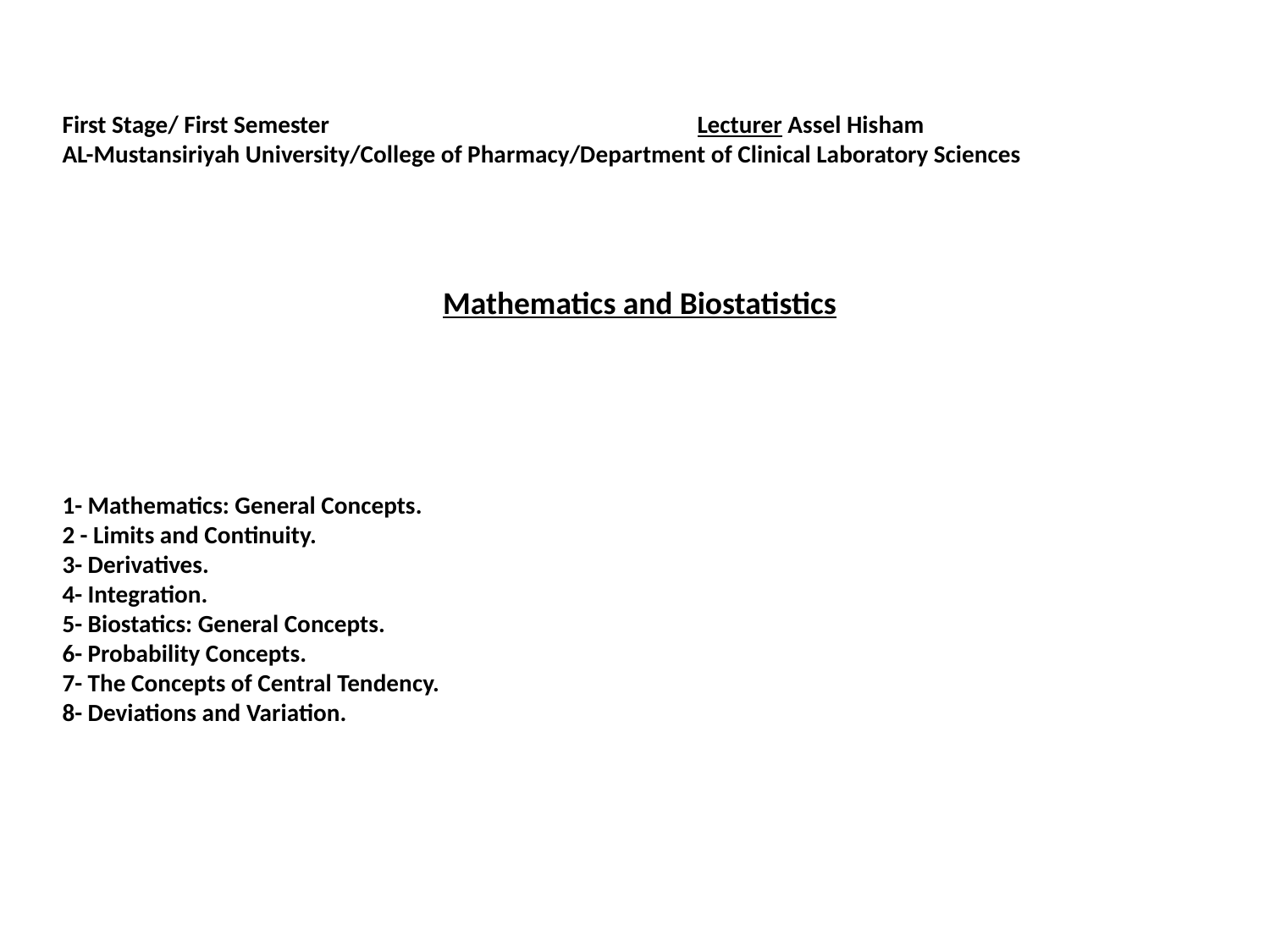

First Stage/ First Semester			Lecturer Assel Hisham
AL-Mustansiriyah University/College of Pharmacy/Department of Clinical Laboratory Sciences

Mathematics and Biostatistics

1- Mathematics: General Concepts.
2 - Limits and Continuity.
3- Derivatives.
4- Integration.
5- Biostatics: General Concepts.
6- Probability Concepts.
7- The Concepts of Central Tendency.
8- Deviations and Variation.